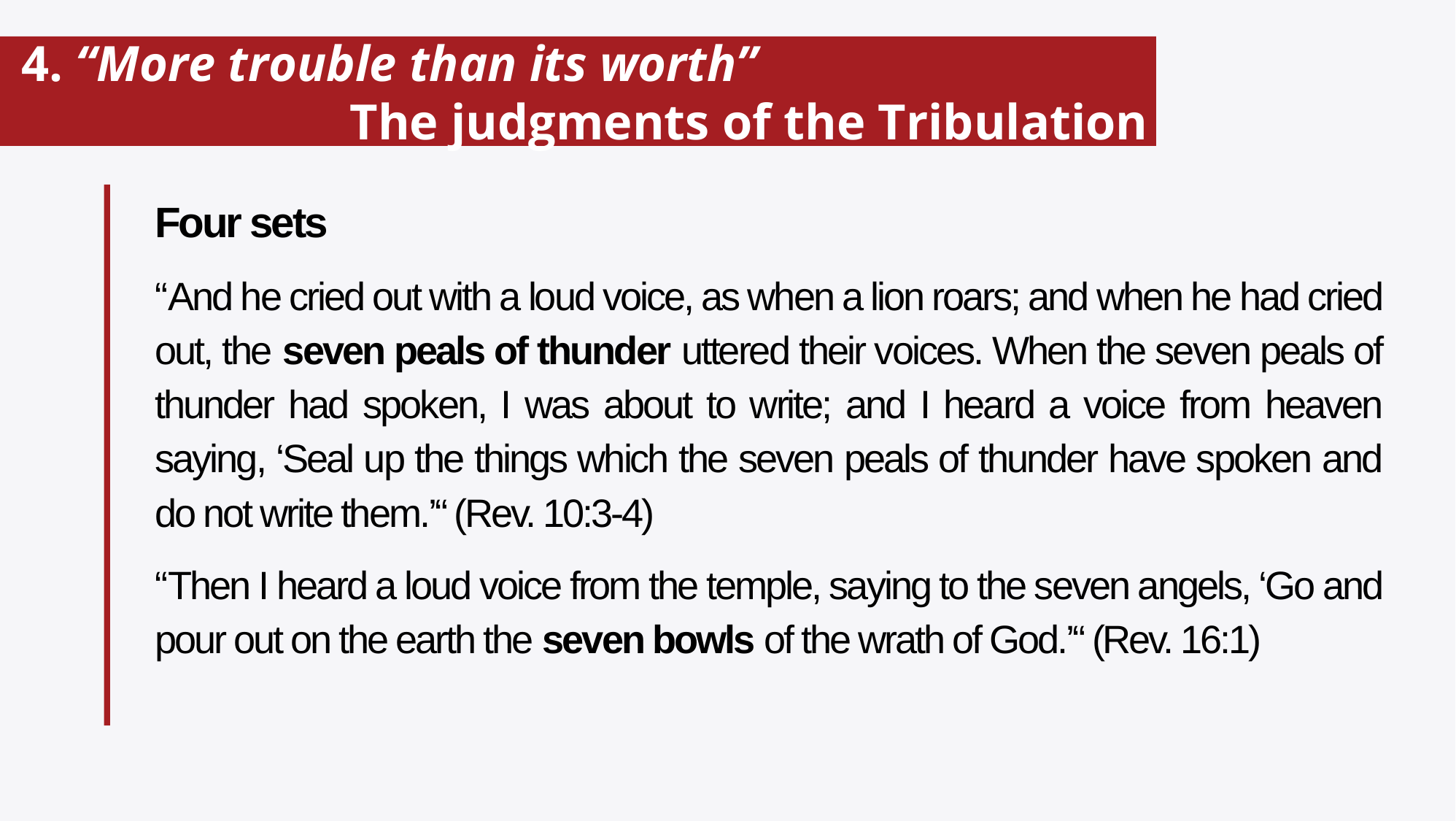

# 4. “More trouble than its worth” The judgments of the Tribulation
Four sets
“And he cried out with a loud voice, as when a lion roars; and when he had cried out, the seven peals of thunder uttered their voices. When the seven peals of thunder had spoken, I was about to write; and I heard a voice from heaven saying, ‘Seal up the things which the seven peals of thunder have spoken and do not write them.’“ (Rev. 10:3-4)
“Then I heard a loud voice from the temple, saying to the seven angels, ‘Go and pour out on the earth the seven bowls of the wrath of God.’“ (Rev. 16:1)